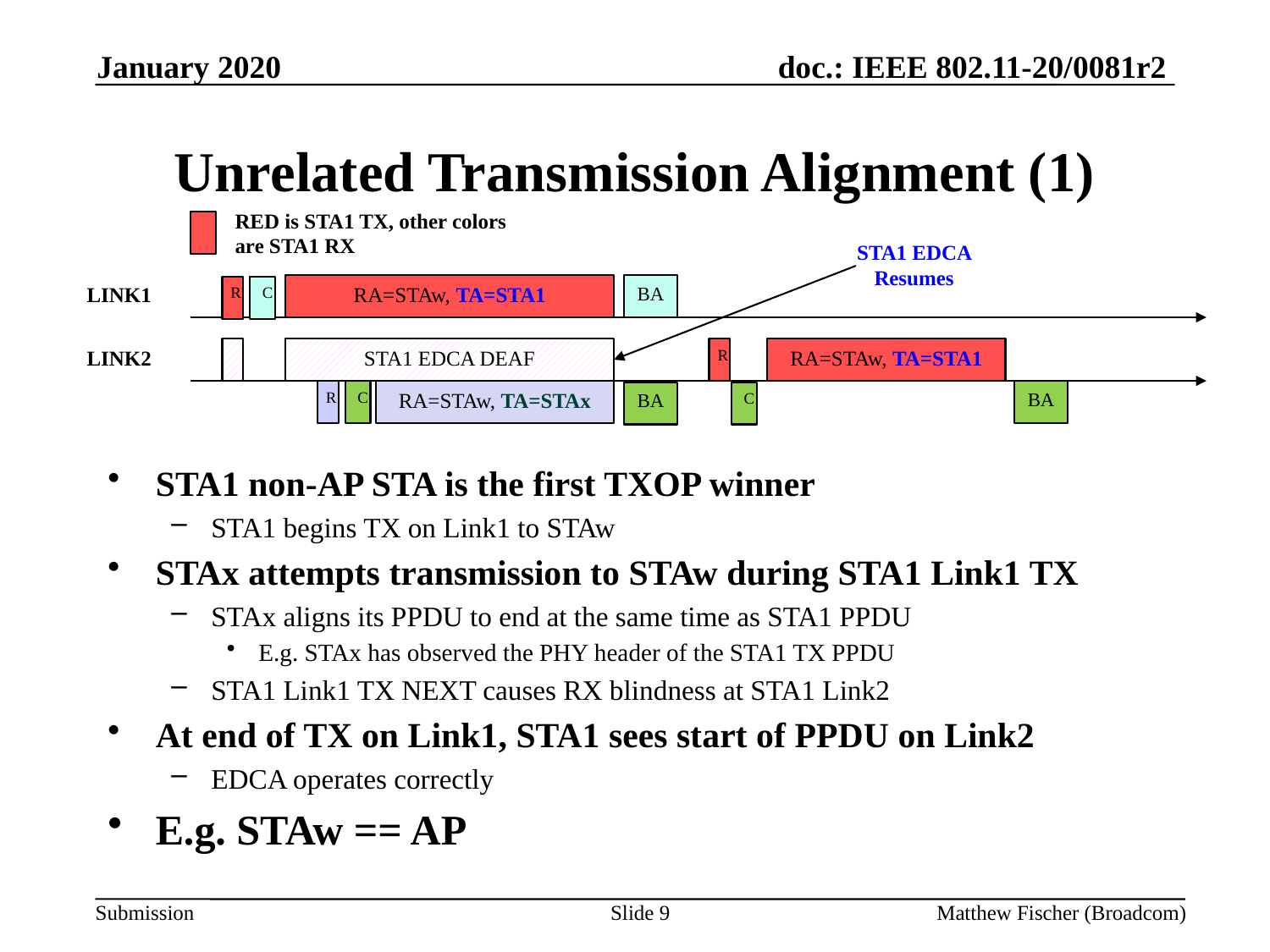

January 2020
# Unrelated Transmission Alignment (1)
RED is STA1 TX, other colors are STA1 RX

STA1 EDCA Resumes
LINK1
RA=STAw, TA=STA1
BA
R
C
LINK2

STA1 EDCA DEAF
R
RA=STAw, TA=STA1
R
C
RA=STAw, TA=STAx
BA
BA
C
STA1 non-AP STA is the first TXOP winner
STA1 begins TX on Link1 to STAw
STAx attempts transmission to STAw during STA1 Link1 TX
STAx aligns its PPDU to end at the same time as STA1 PPDU
E.g. STAx has observed the PHY header of the STA1 TX PPDU
STA1 Link1 TX NEXT causes RX blindness at STA1 Link2
At end of TX on Link1, STA1 sees start of PPDU on Link2
EDCA operates correctly
E.g. STAw == AP
Slide 9
Matthew Fischer (Broadcom)